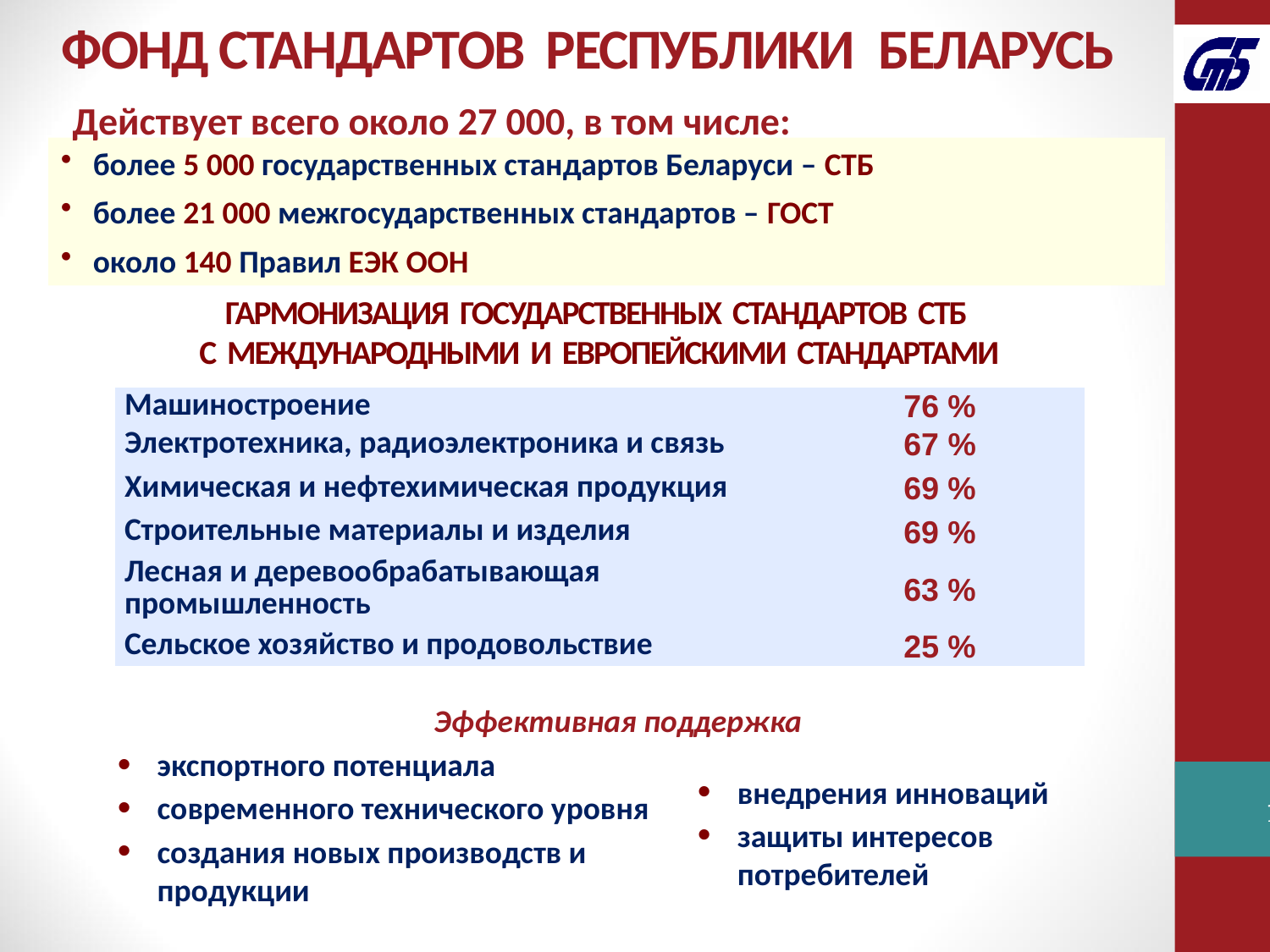

ФОНД СТАНДАРТОВ  РЕСПУБЛИКИ  БЕЛАРУСЬ
Действует всего около 27 000, в том числе:
 более 5 000 государственных стандартов Беларуси – СТБ
 более 21 000 межгосударственных стандартов – ГОСТ
 около 140 Правил ЕЭК ООН
ГАРМОНИЗАЦИЯ  ГОСУДАРСТВЕННЫХ  СТАНДАРТОВ  СТБ
С  МЕЖДУНАРОДНЫМИ  И  ЕВРОПЕЙСКИМИ  СТАНДАРТАМИ
| Машиностроение | 76 % |
| --- | --- |
| Электротехника, радиоэлектроника и связь | 67 % |
| Химическая и нефтехимическая продукция | 69 % |
| Строительные материалы и изделия | 69 % |
| Лесная и деревообрабатывающая промышленность | 63 % |
| Сельское хозяйство и продовольствие | 25 % |
Эффективная поддержка
экспортного потенциала
современного технического уровня
создания новых производств и продукции
внедрения инноваций
защиты интересов потребителей
10